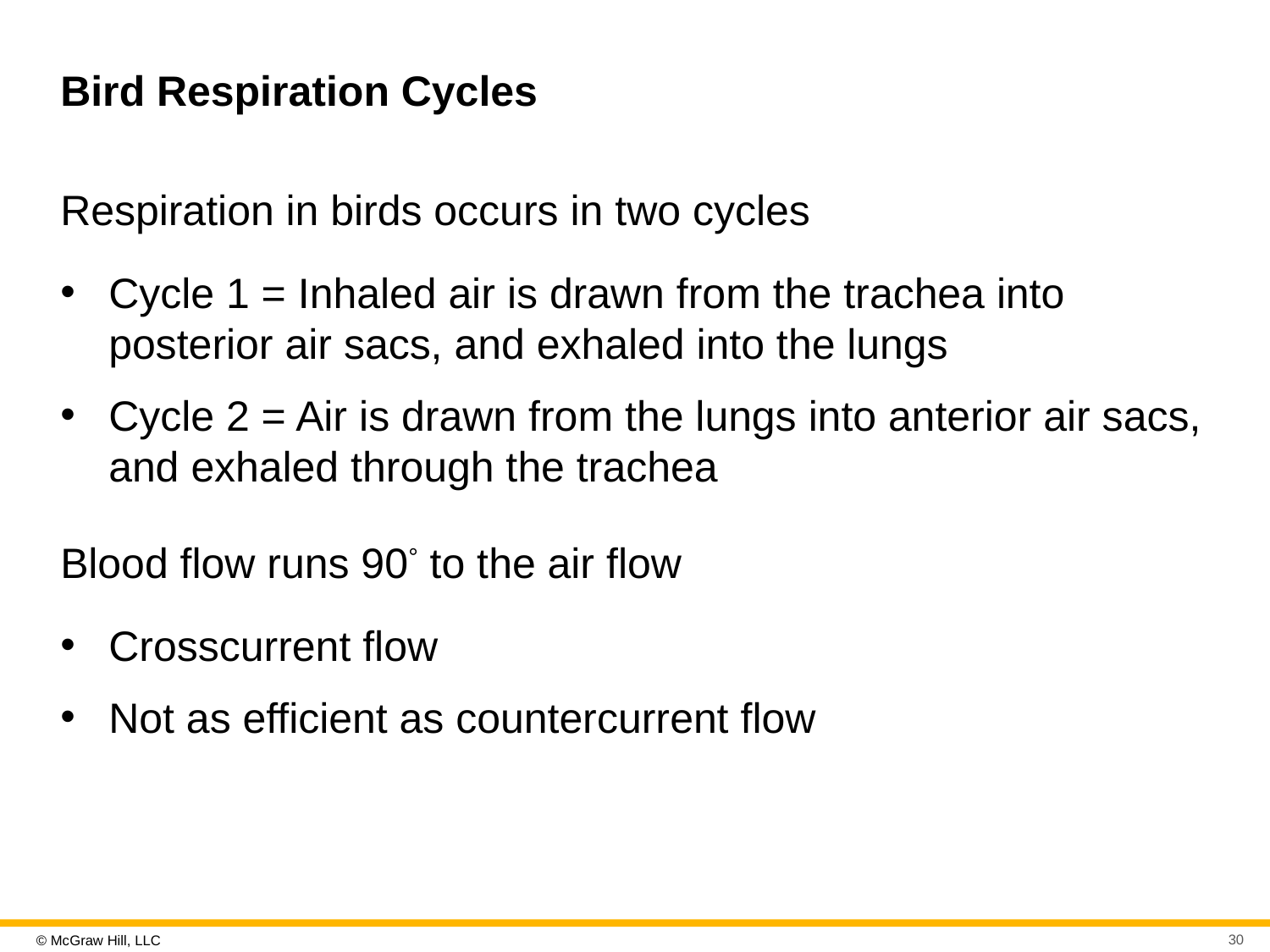

# Bird Respiration Cycles
Respiration in birds occurs in two cycles
Cycle 1 = Inhaled air is drawn from the trachea into posterior air sacs, and exhaled into the lungs
Cycle 2 = Air is drawn from the lungs into anterior air sacs, and exhaled through the trachea
Blood flow runs 90° to the air flow
Crosscurrent flow
Not as efficient as countercurrent flow
30